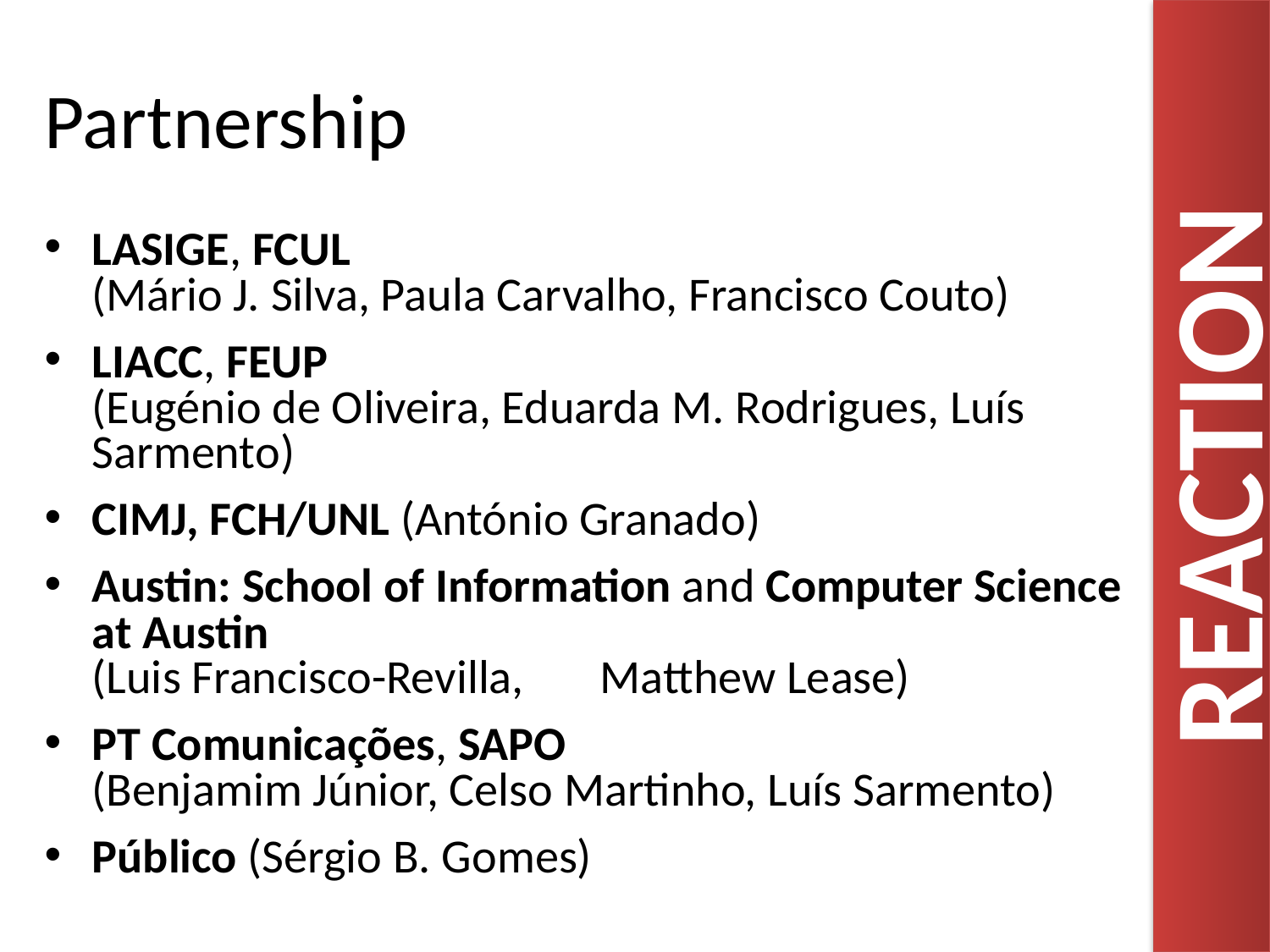

# Partnership
LASIGE, FCUL
(Mário J. Silva, Paula Carvalho, Francisco Couto)
LIACC, FEUP
(Eugénio de Oliveira, Eduarda M. Rodrigues, Luís Sarmento)
CIMJ, FCH/UNL (António Granado)
Austin: School of Information and Computer Science at Austin
(Luis Francisco-Revilla, 	Matthew Lease)
PT Comunicações, SAPO
(Benjamim Júnior, Celso Martinho, Luís Sarmento)
Público (Sérgio B. Gomes)